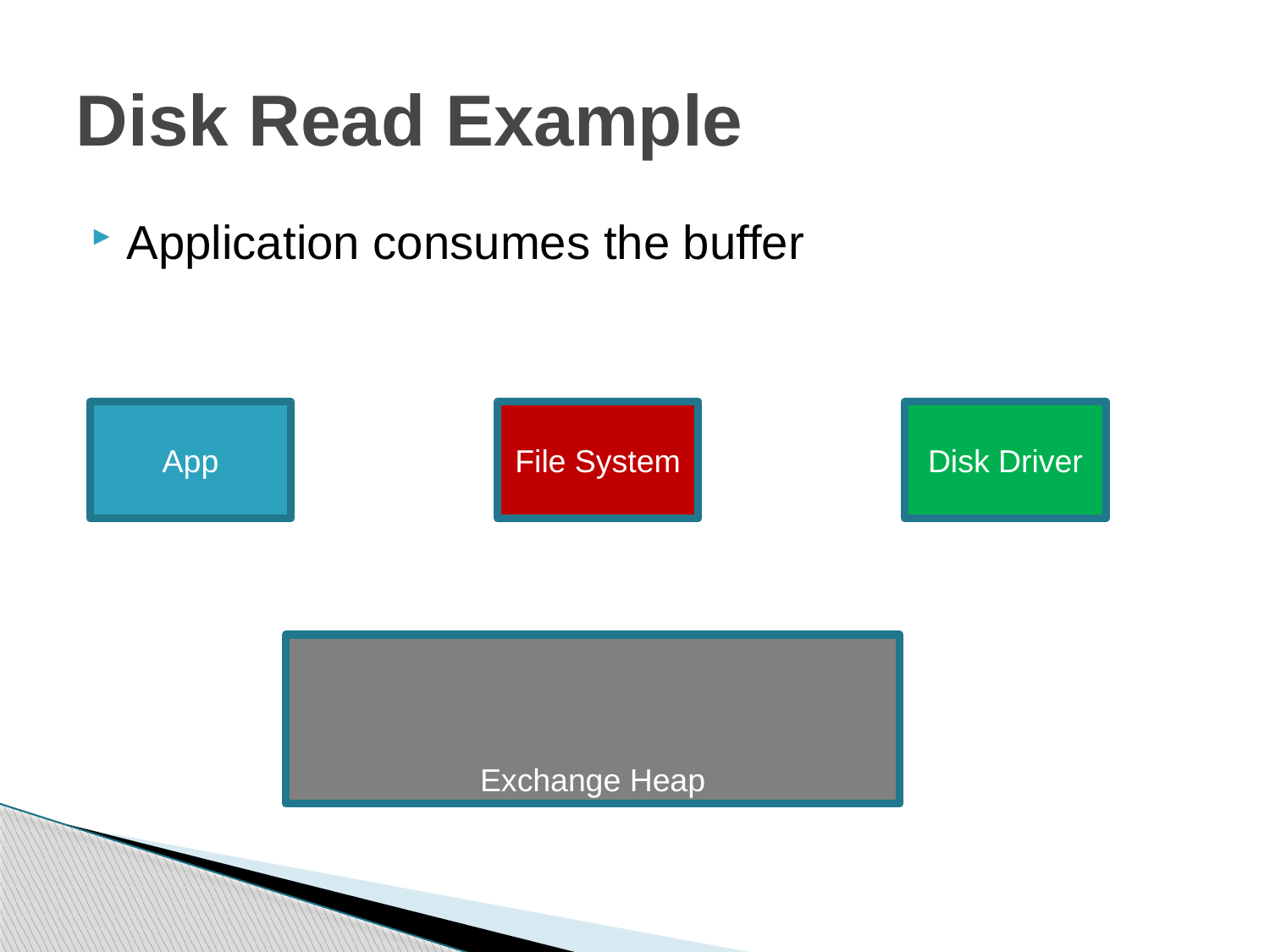

# Disk Read Example
Application consumes the buffer
App
File System
Disk Driver
Exchange Heap